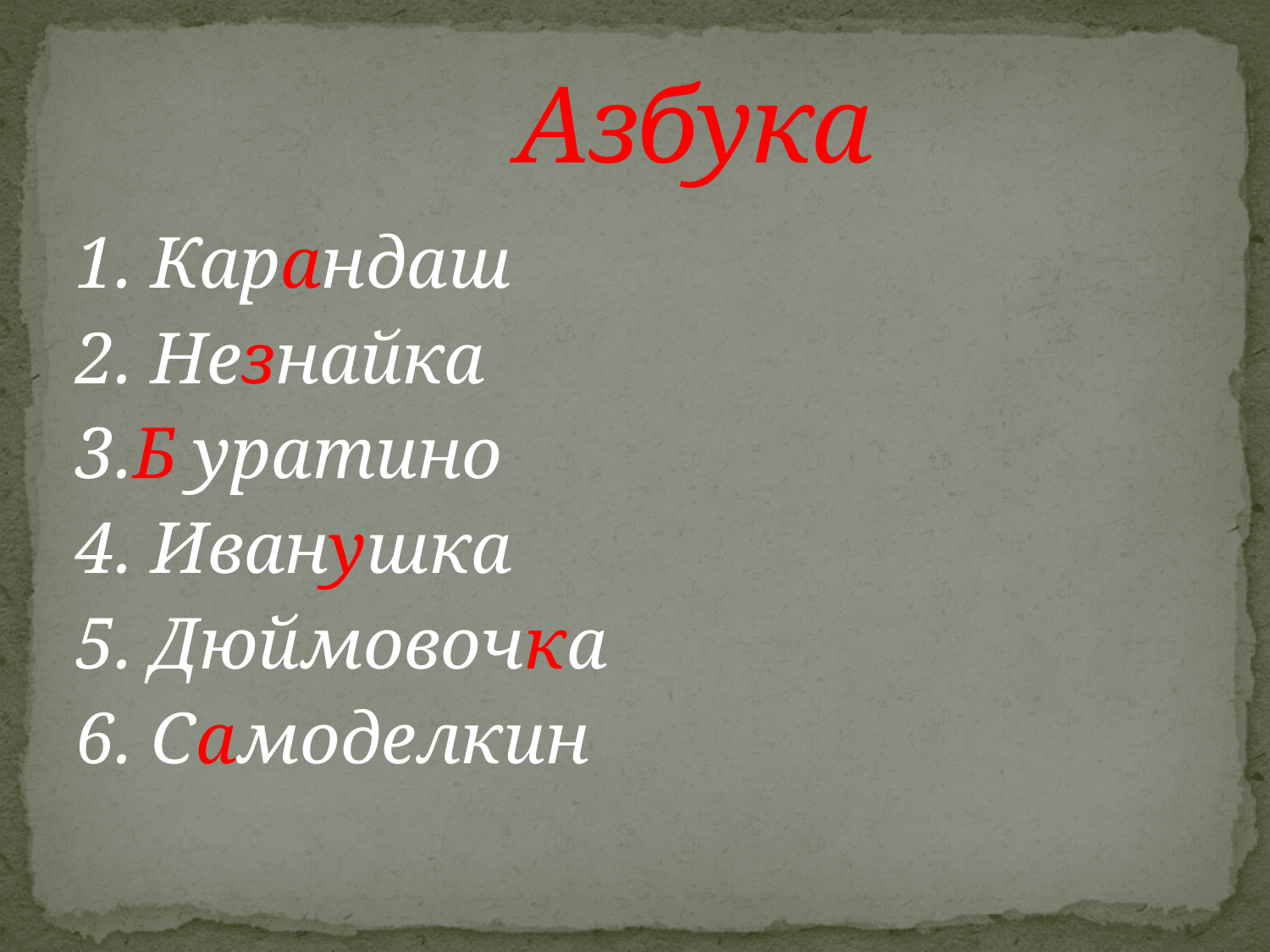

# Азбука
1. Карандаш
2. Незнайка
3.Б уратино
4. Иванушка
5. Дюймовочка
6. Самоделкин